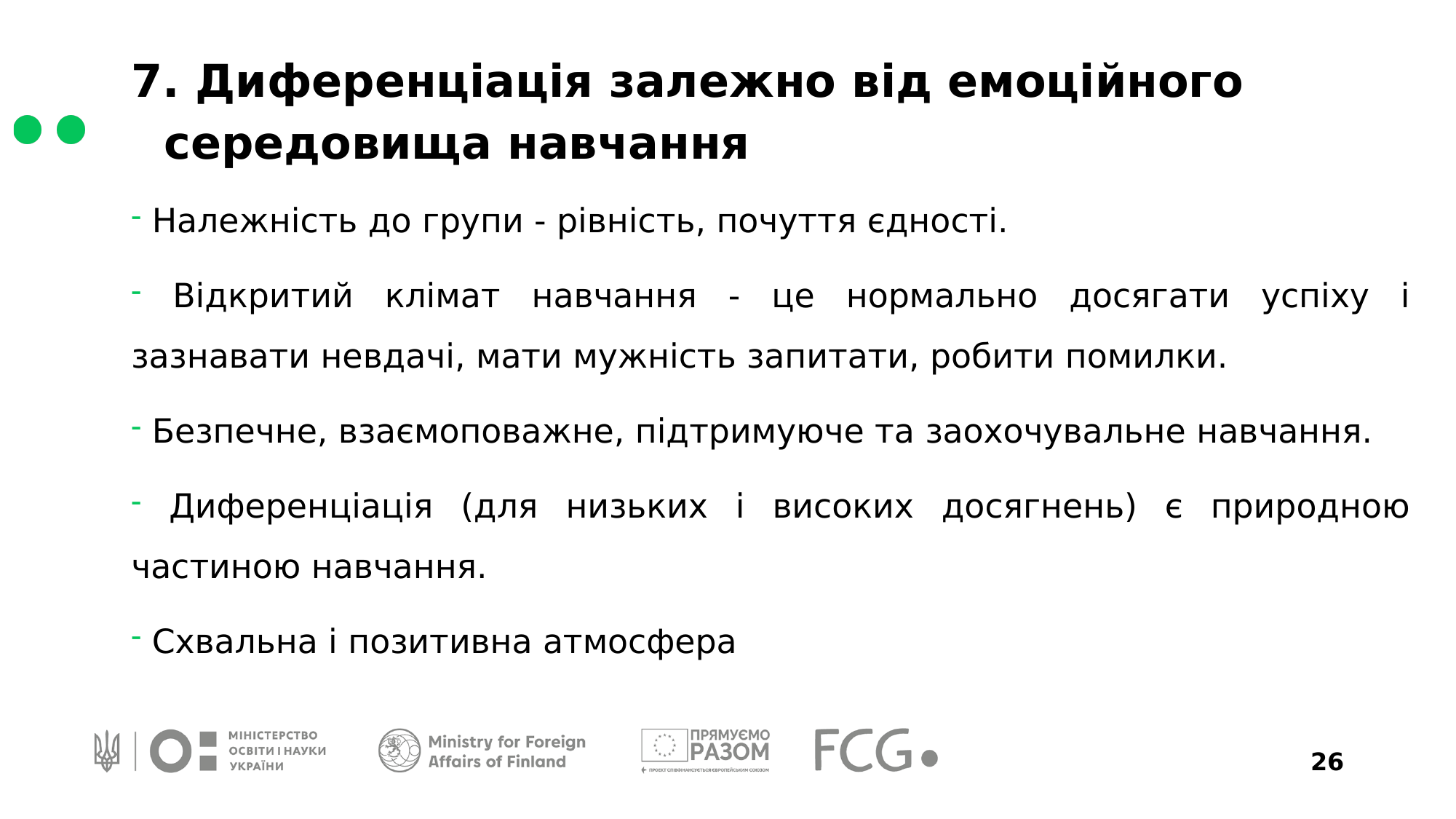

7. Диференціація залежно від емоційного середовища навчання
 Належність до групи - рівність, почуття єдності.
 Відкритий клімат навчання - це нормально досягати успіху і зазнавати невдачі, мати мужність запитати, робити помилки.
 Безпечне, взаємоповажне, підтримуюче та заохочувальне навчання.
 Диференціація (для низьких і високих досягнень) є природною частиною навчання.
 Схвальна і позитивна атмосфера

26